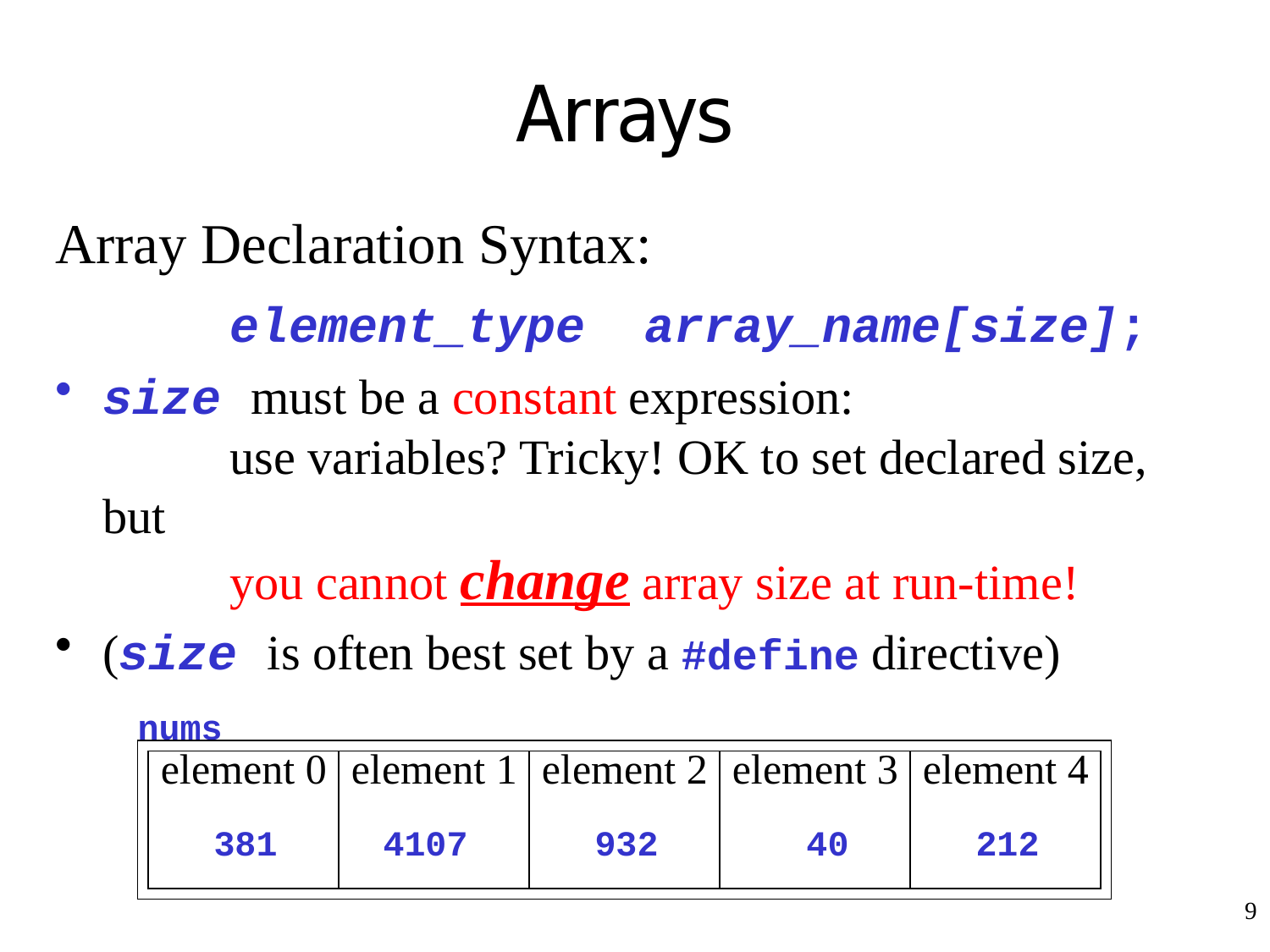

# Arrays
Array Declaration Syntax:
		element_type  array_name[size];
size must be a constant expression:
	use variables? Tricky! OK to set declared size, but
	you cannot change array size at run-time!
(size is often best set by a #define directive)
nums
element 0
element 1
element 2
element 3
element 4

381     4107      932       40      212
9